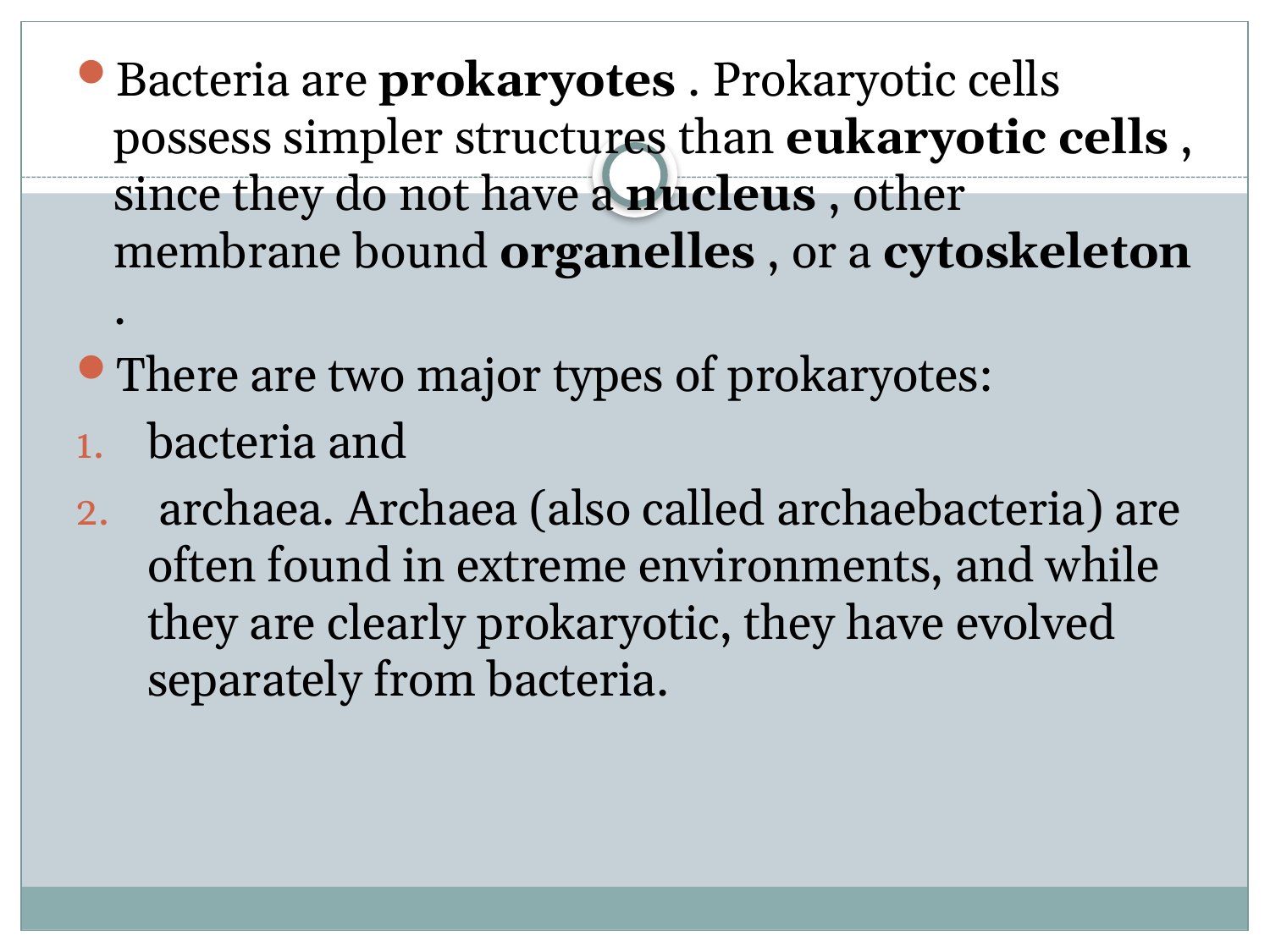

Bacteria are prokaryotes . Prokaryotic cells possess simpler structures than eukaryotic cells , since they do not have a nucleus , other membrane bound organelles , or a cytoskeleton .
There are two major types of prokaryotes:
bacteria and
 archaea. Archaea (also called archaebacteria) are often found in extreme environments, and while they are clearly prokaryotic, they have evolved separately from bacteria.